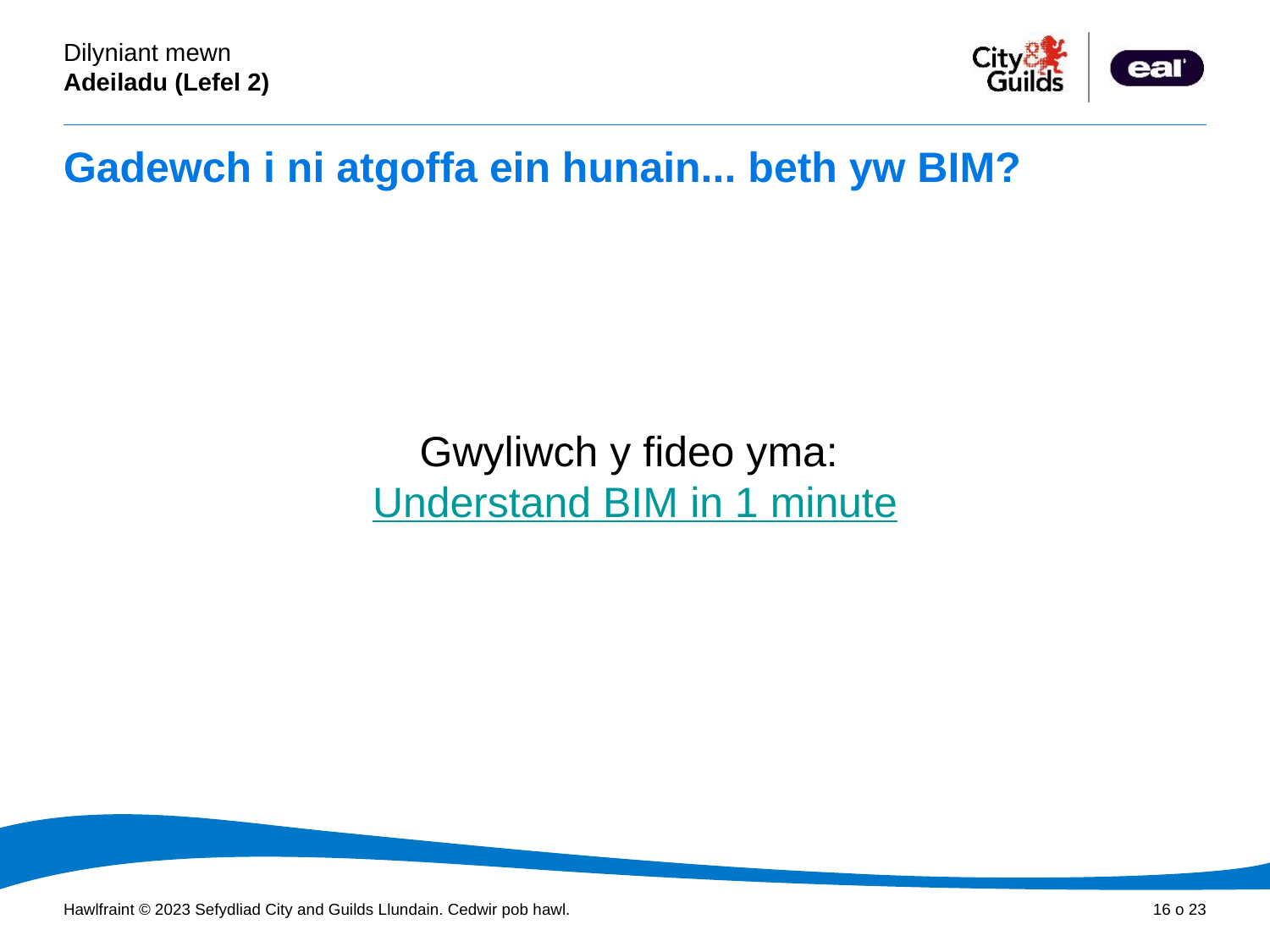

# Gadewch i ni atgoffa ein hunain... beth yw BIM?

Gwyliwch y fideo yma: Understand BIM in 1 minute